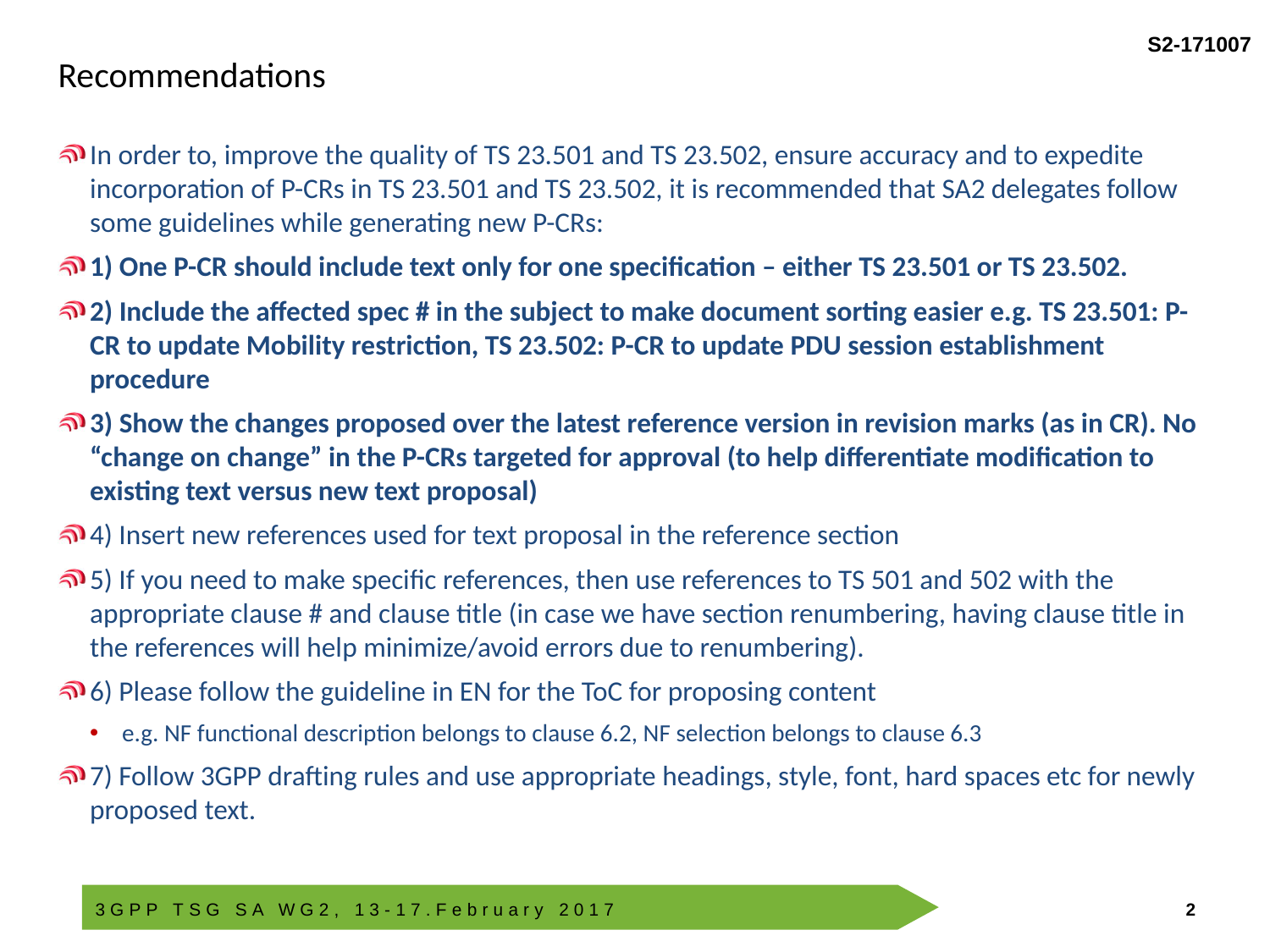

Recommendations
In order to, improve the quality of TS 23.501 and TS 23.502, ensure accuracy and to expedite incorporation of P-CRs in TS 23.501 and TS 23.502, it is recommended that SA2 delegates follow some guidelines while generating new P-CRs:
1) One P-CR should include text only for one specification – either TS 23.501 or TS 23.502.
2) Include the affected spec # in the subject to make document sorting easier e.g. TS 23.501: P-CR to update Mobility restriction, TS 23.502: P-CR to update PDU session establishment procedure
3) Show the changes proposed over the latest reference version in revision marks (as in CR). No “change on change” in the P-CRs targeted for approval (to help differentiate modification to existing text versus new text proposal)
4) Insert new references used for text proposal in the reference section
5) If you need to make specific references, then use references to TS 501 and 502 with the appropriate clause # and clause title (in case we have section renumbering, having clause title in the references will help minimize/avoid errors due to renumbering).
6) Please follow the guideline in EN for the ToC for proposing content
e.g. NF functional description belongs to clause 6.2, NF selection belongs to clause 6.3
7) Follow 3GPP drafting rules and use appropriate headings, style, font, hard spaces etc for newly proposed text.